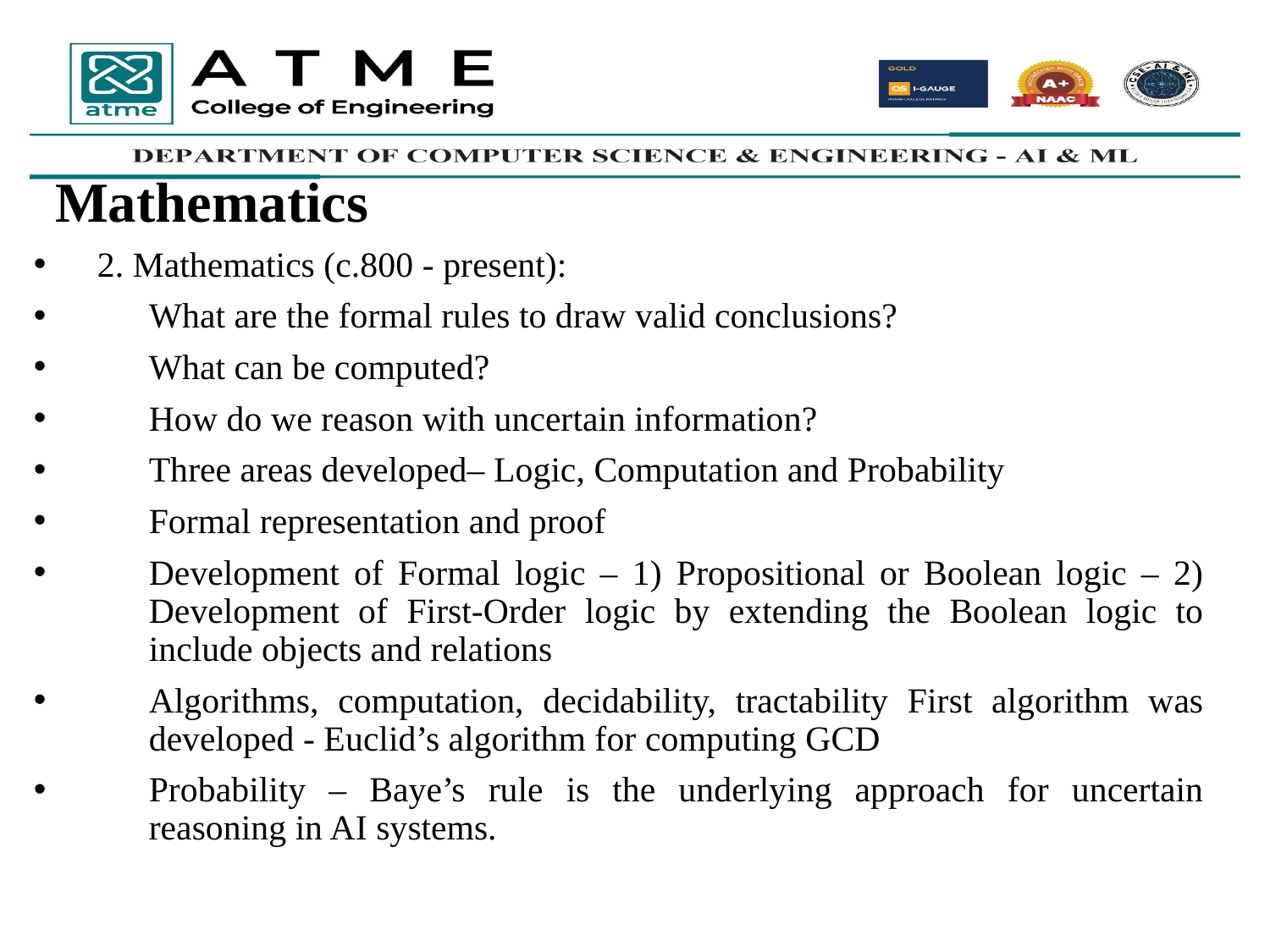

# Mathematics
2. Mathematics (c.800 - present):
What are the formal rules to draw valid conclusions?
What can be computed?
How do we reason with uncertain information?
Three areas developed– Logic, Computation and Probability
Formal representation and proof
Development of Formal logic – 1) Propositional or Boolean logic – 2) Development of First-Order logic by extending the Boolean logic to include objects and relations
Algorithms, computation, decidability, tractability First algorithm was developed - Euclid’s algorithm for computing GCD
Probability – Baye’s rule is the underlying approach for uncertain reasoning in AI systems.